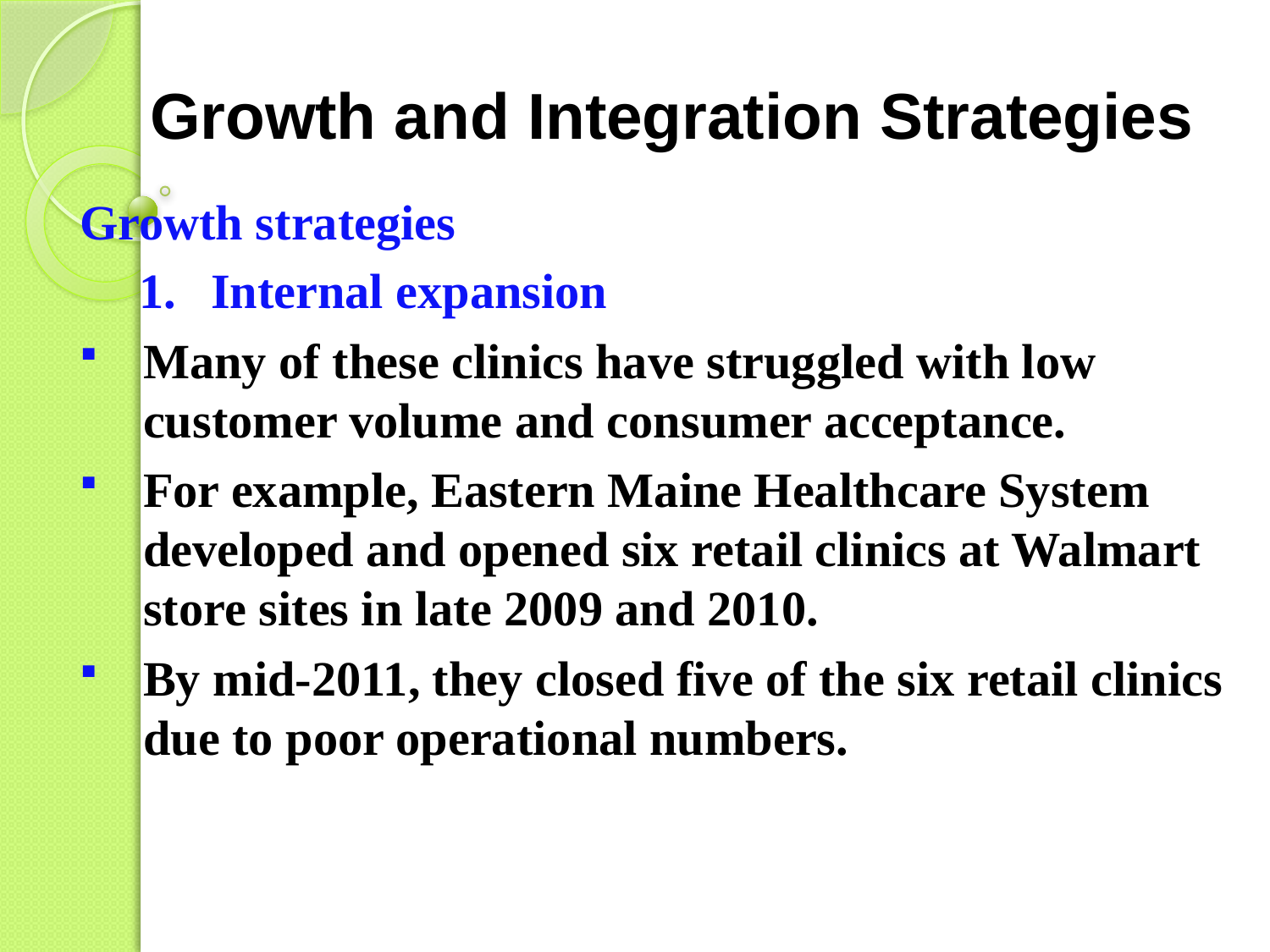

# Growth and Integration Strategies
Growth strategies
Internal expansion
Many of these clinics have struggled with low customer volume and consumer acceptance.
For example, Eastern Maine Healthcare System developed and opened six retail clinics at Walmart store sites in late 2009 and 2010.
By mid-2011, they closed five of the six retail clinics due to poor operational numbers.